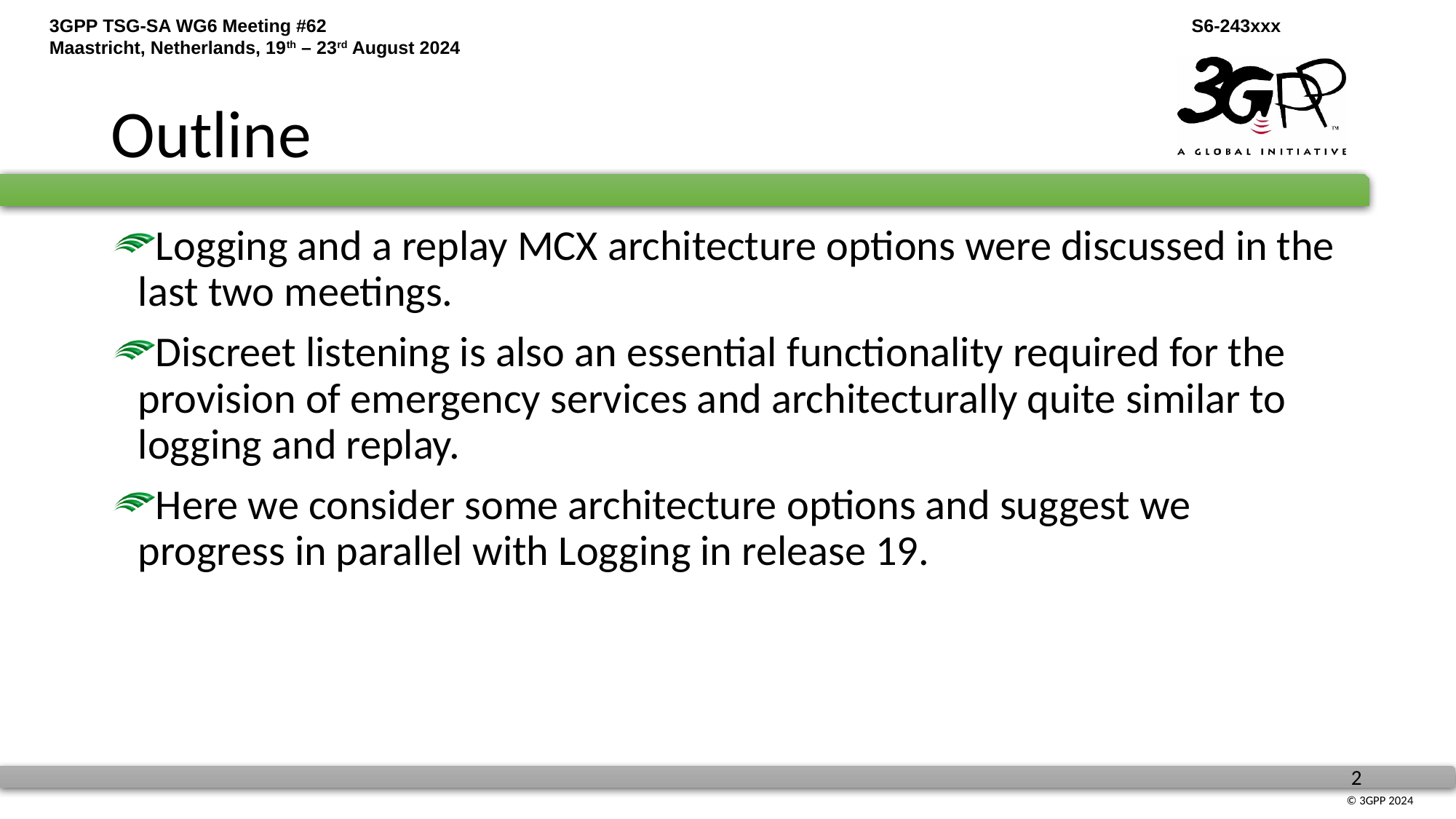

# Outline
Logging and a replay MCX architecture options were discussed in the last two meetings.
Discreet listening is also an essential functionality required for the provision of emergency services and architecturally quite similar to logging and replay.
Here we consider some architecture options and suggest we progress in parallel with Logging in release 19.